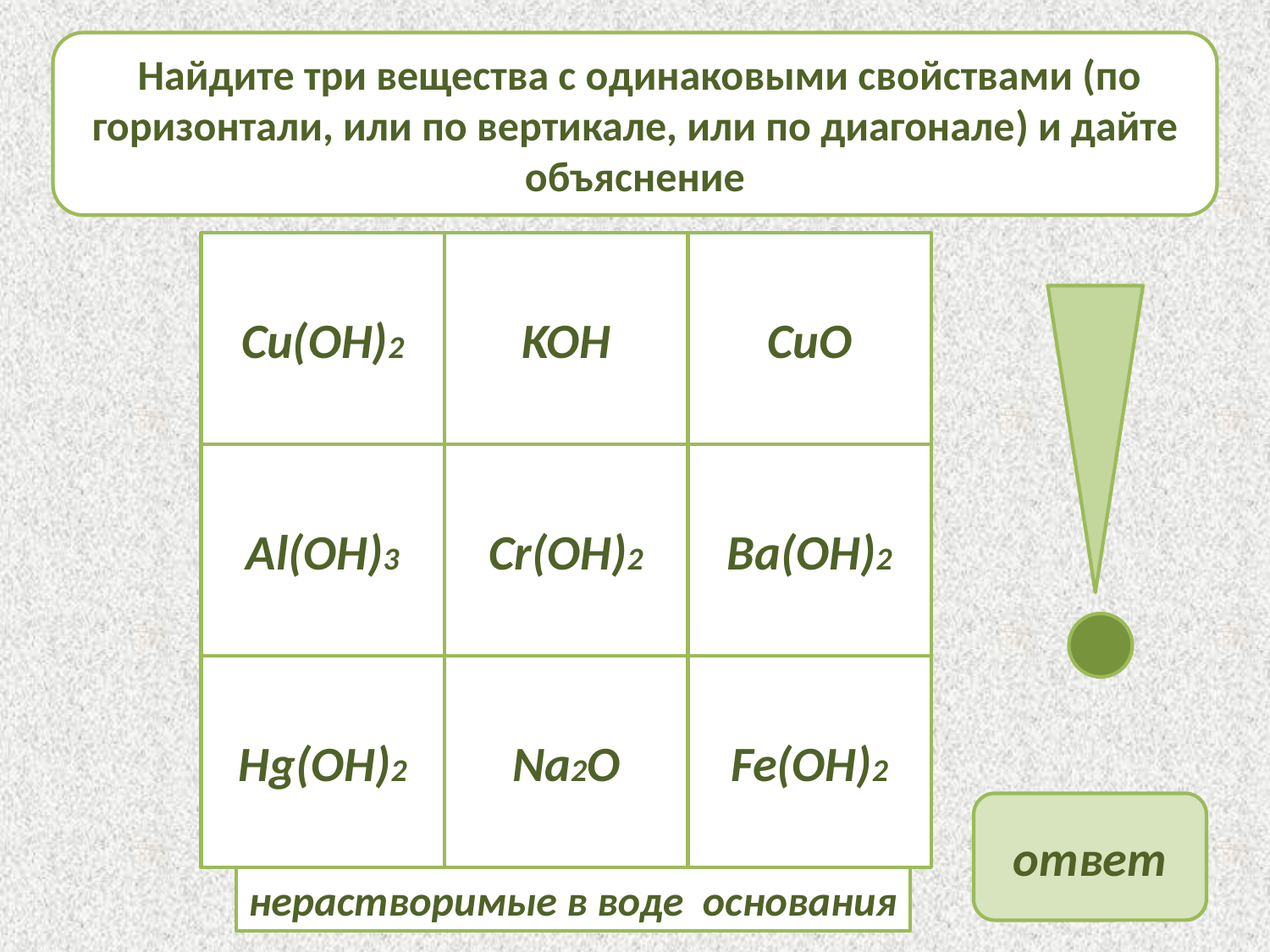

Найдите три вещества с одинаковыми свойствами (по горизонтали, или по вертикале, или по диагонале) и дайте объяснение
Cu(OH)2
KOH
CuO

Al(OH)3
Cr(OH)2
Ba(OH)2

Hg(OH)2
Na2O
Fe(OH)2
ответ
нерастворимые в воде  основания